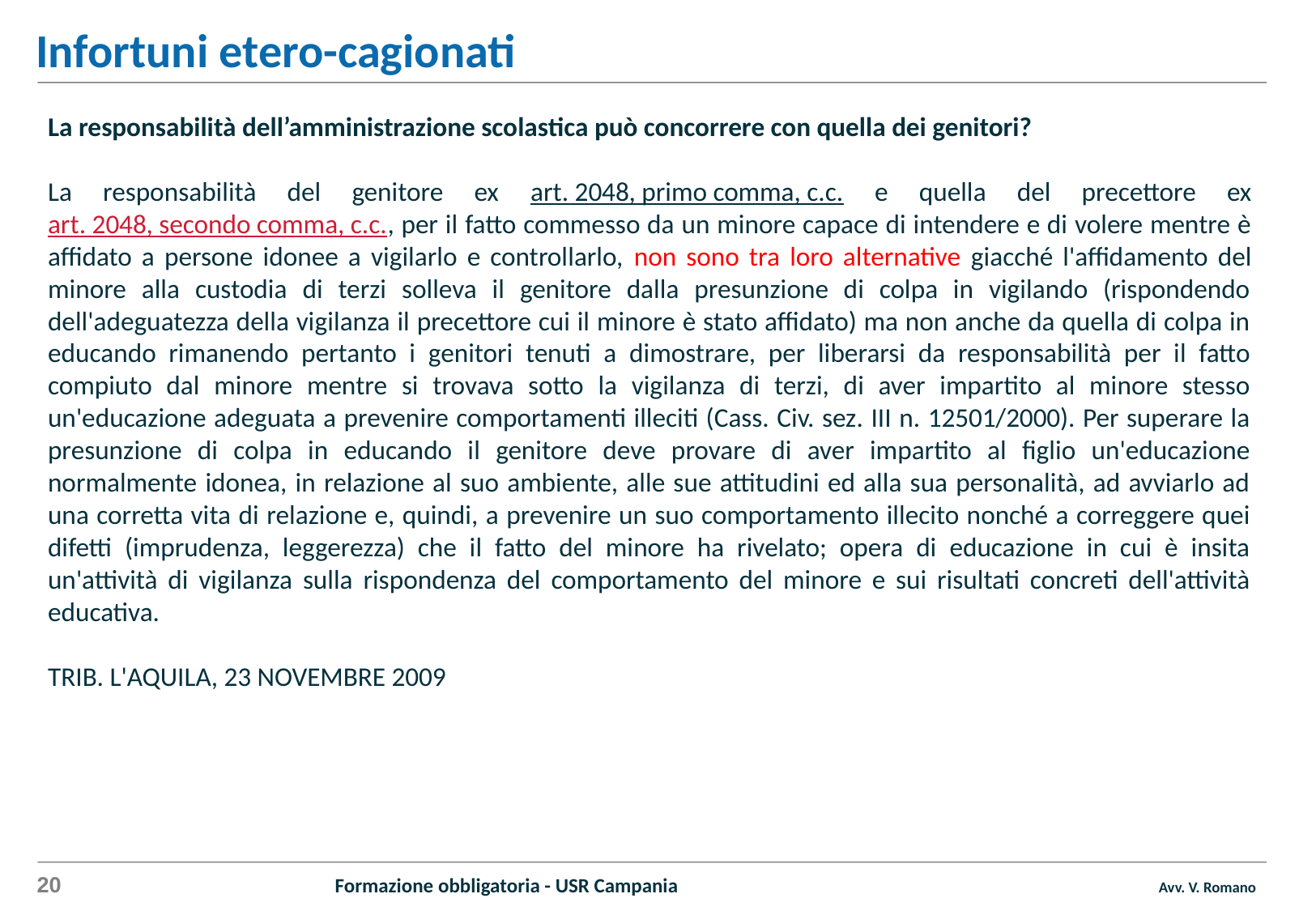

Infortuni etero-cagionati
La responsabilità dell’amministrazione scolastica può concorrere con quella dei genitori?

La responsabilità del genitore ex art. 2048, primo comma, c.c. e quella del precettore ex art. 2048, secondo comma, c.c., per il fatto commesso da un minore capace di intendere e di volere mentre è affidato a persone idonee a vigilarlo e controllarlo, non sono tra loro alternative giacché l'affidamento del minore alla custodia di terzi solleva il genitore dalla presunzione di colpa in vigilando (rispondendo dell'adeguatezza della vigilanza il precettore cui il minore è stato affidato) ma non anche da quella di colpa in educando rimanendo pertanto i genitori tenuti a dimostrare, per liberarsi da responsabilità per il fatto compiuto dal minore mentre si trovava sotto la vigilanza di terzi, di aver impartito al minore stesso un'educazione adeguata a prevenire comportamenti illeciti (Cass. Civ. sez. III n. 12501/2000). Per superare la presunzione di colpa in educando il genitore deve provare di aver impartito al figlio un'educazione normalmente idonea, in relazione al suo ambiente, alle sue attitudini ed alla sua personalità, ad avviarlo ad una corretta vita di relazione e, quindi, a prevenire un suo comportamento illecito nonché a correggere quei difetti (imprudenza, leggerezza) che il fatto del minore ha rivelato; opera di educazione in cui è insita un'attività di vigilanza sulla rispondenza del comportamento del minore e sui risultati concreti dell'attività educativa.

TRIB. L'AQUILA, 23 NOVEMBRE 2009